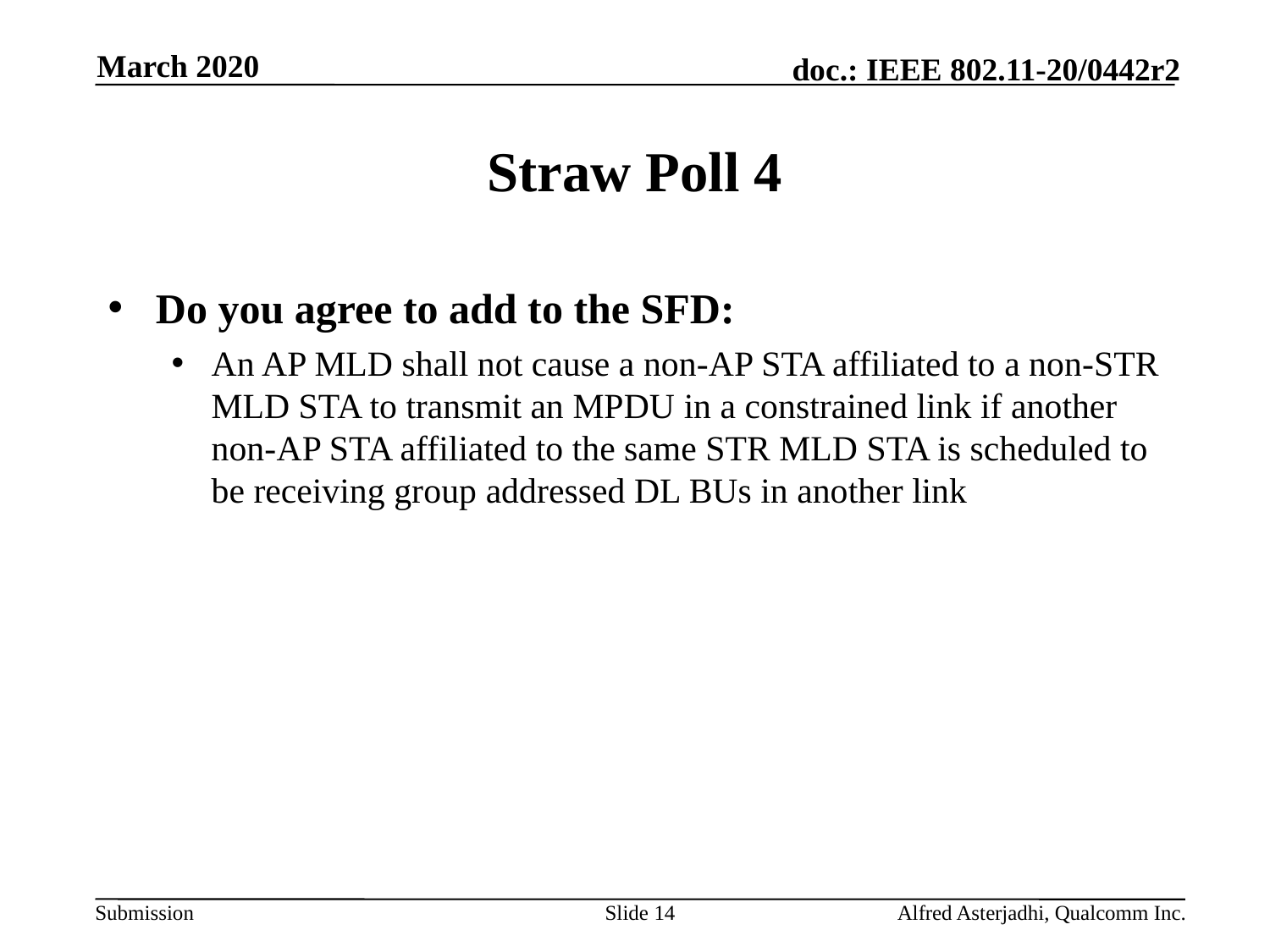

March 2020
# Straw Poll 4
Do you agree to add to the SFD:
An AP MLD shall not cause a non-AP STA affiliated to a non-STR MLD STA to transmit an MPDU in a constrained link if another non-AP STA affiliated to the same STR MLD STA is scheduled to be receiving group addressed DL BUs in another link
Slide 14
Alfred Asterjadhi, Qualcomm Inc.